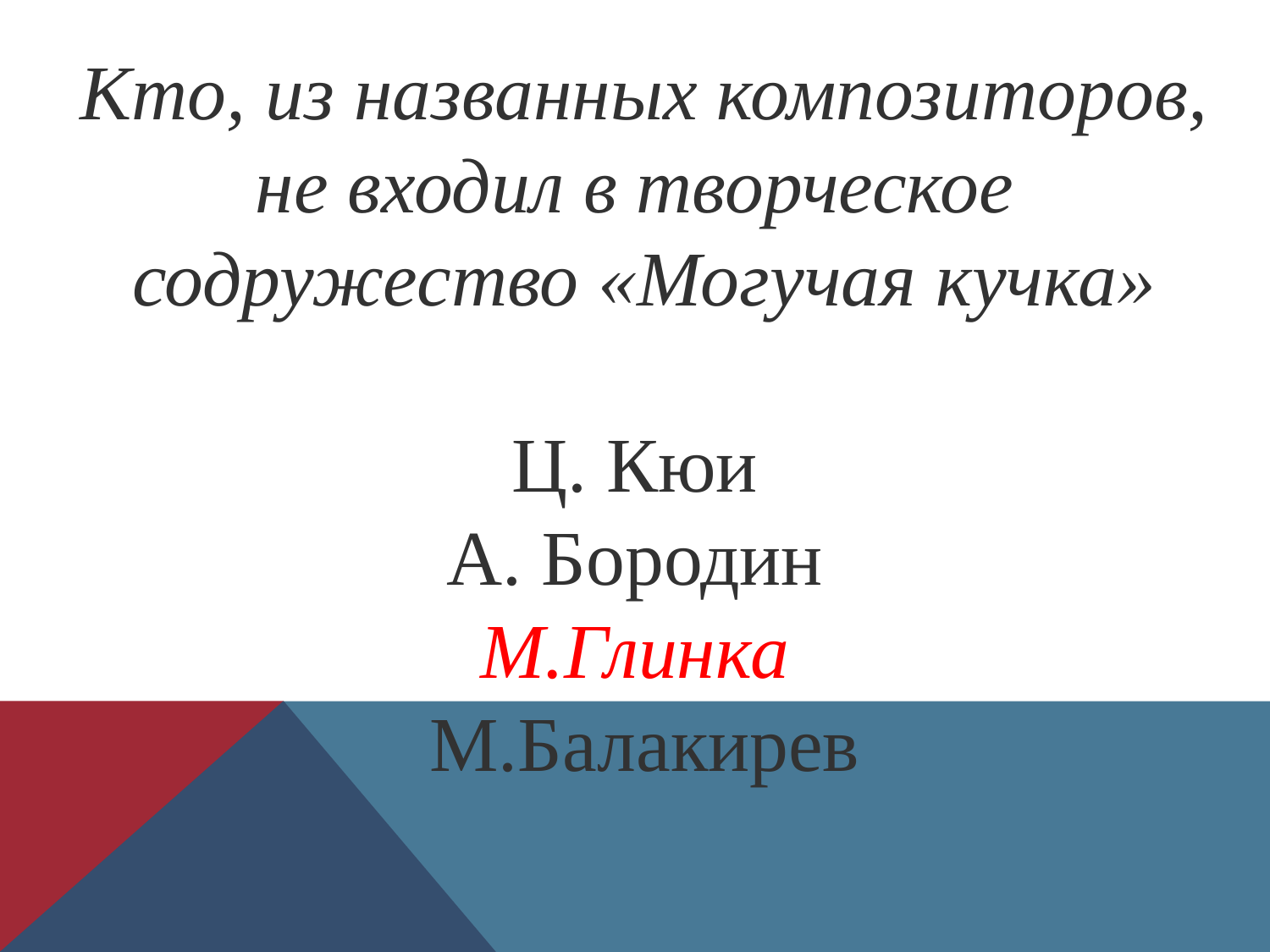

Кто, из названных композиторов,
не входил в творческое
содружество «Могучая кучка»
Ц. Кюи
А. Бородин
М.Глинка
М.Балакирев